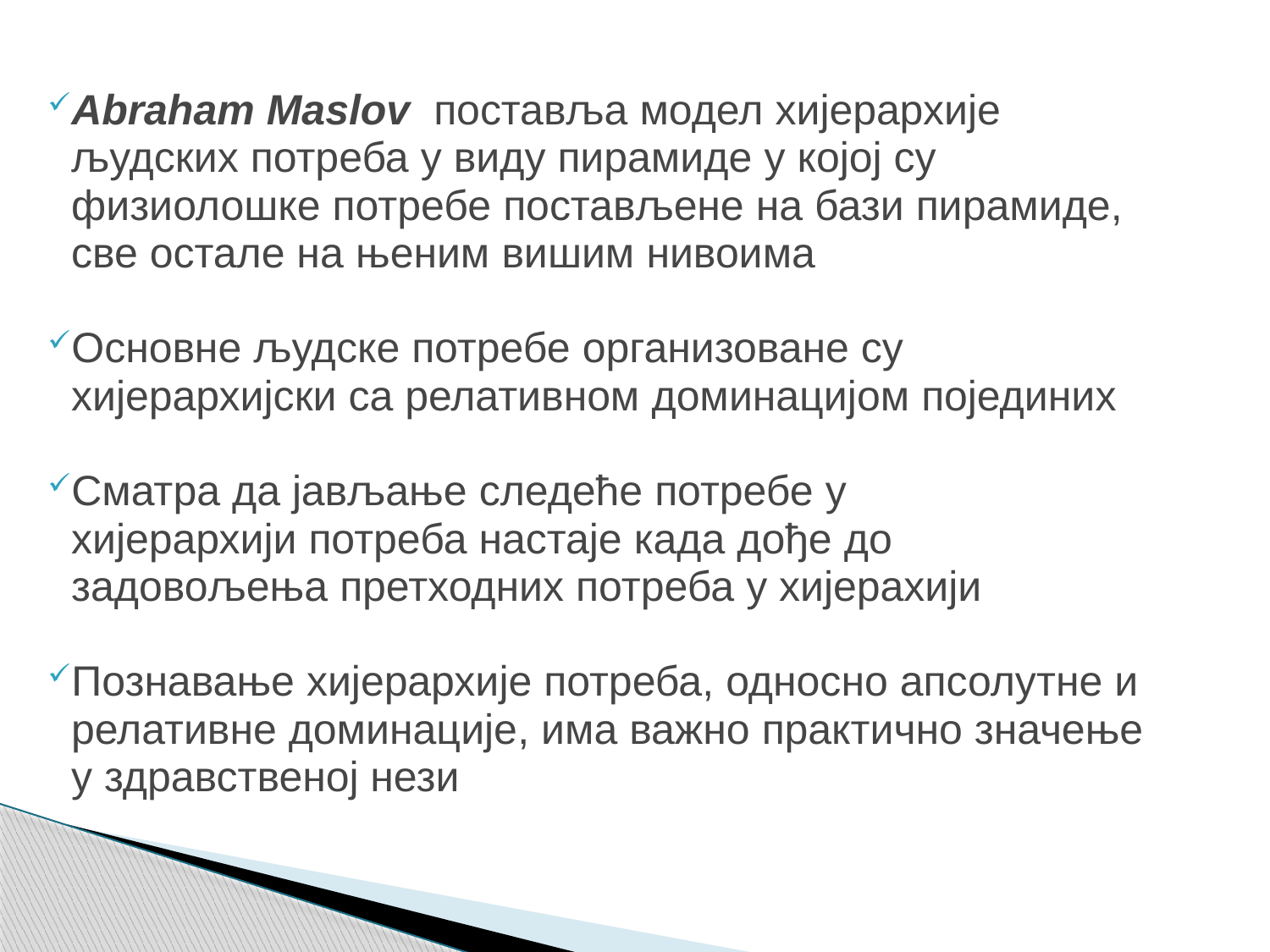

Abraham Maslov  поставља модел хијерархије
  људских потреба у виду пирамиде у којој су
  физиолошке потребе постављене на бази пирамиде,
  све остале на њеним вишим нивоима

Основне људске потребе организоване су
  хијерархијски са релативном доминацијом појединих

Сматра да јављање следеће потребе у
  хијерархији потреба настаје када дође до
  задовољења претходних потреба у хијерахији

Познавање хијерархије потреба, односно апсолутне и
  релативне доминације, има важно практично значење
  у здравственој нези